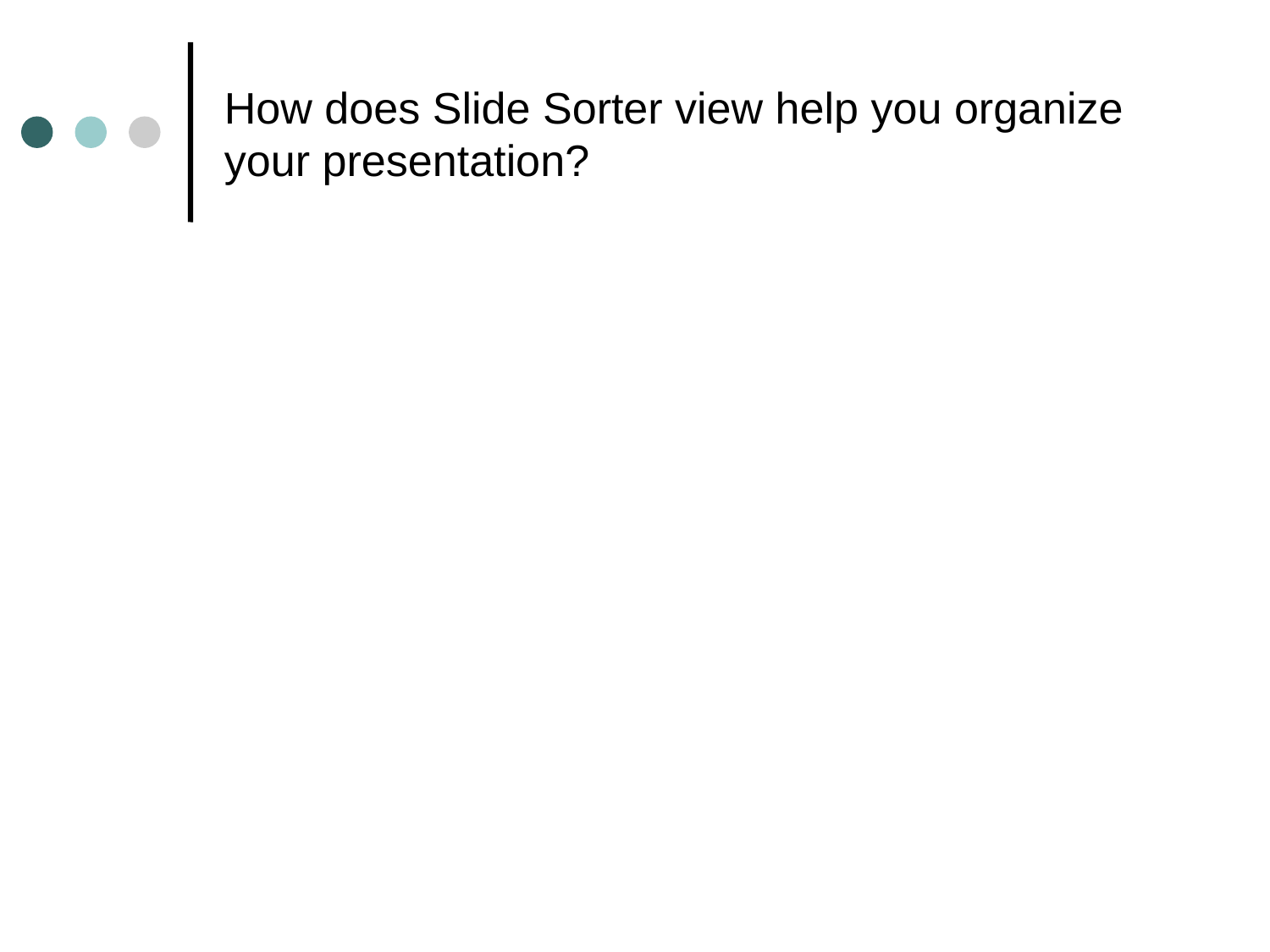

# How does Slide Sorter view help you organize your presentation?